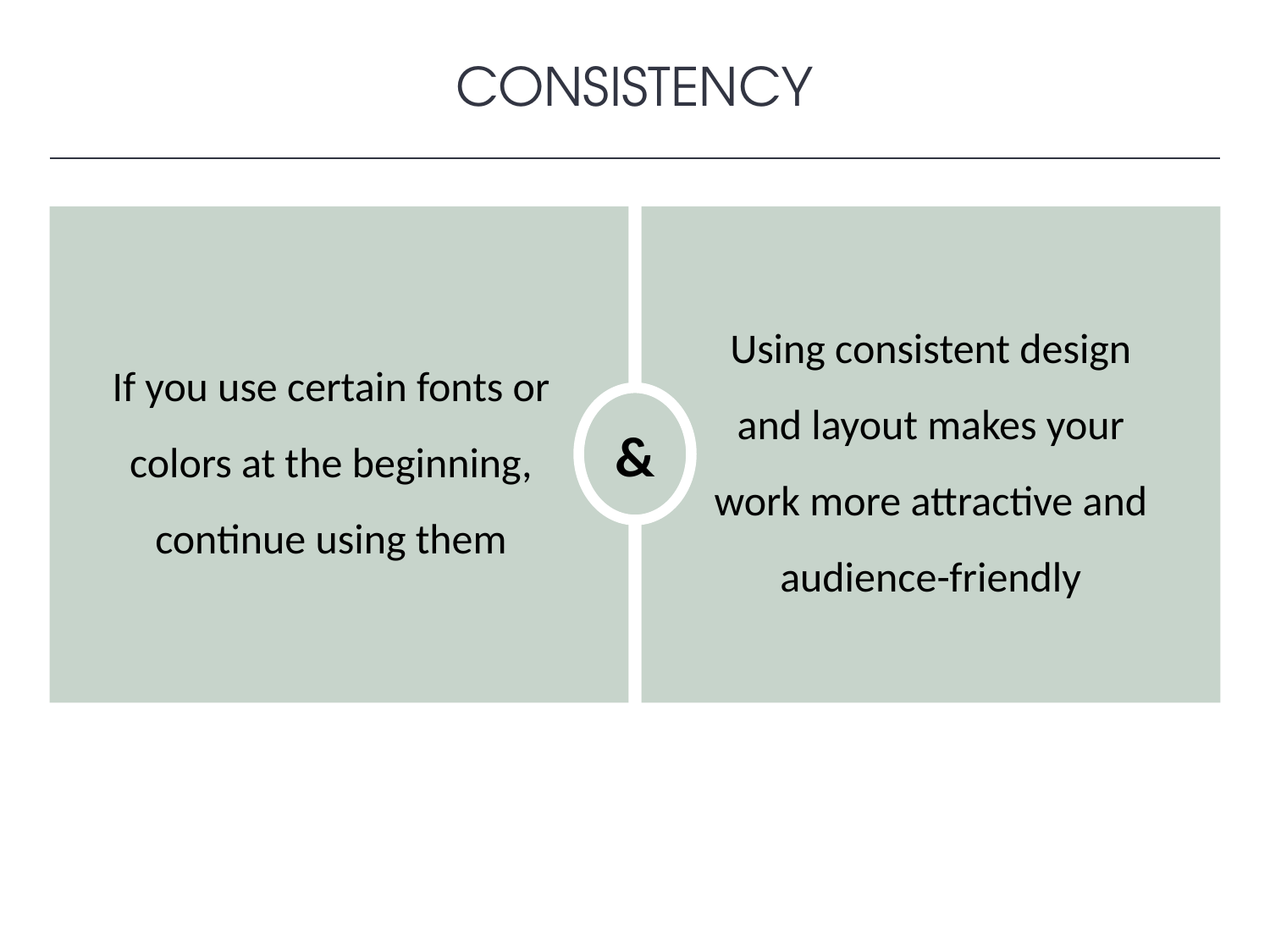

CONSISTENCY
HAWKES LEARNING

&
Using consistent design and layout makes your work more attractive and audience-friendly
If you use certain fonts or colors at the beginning, continue using them